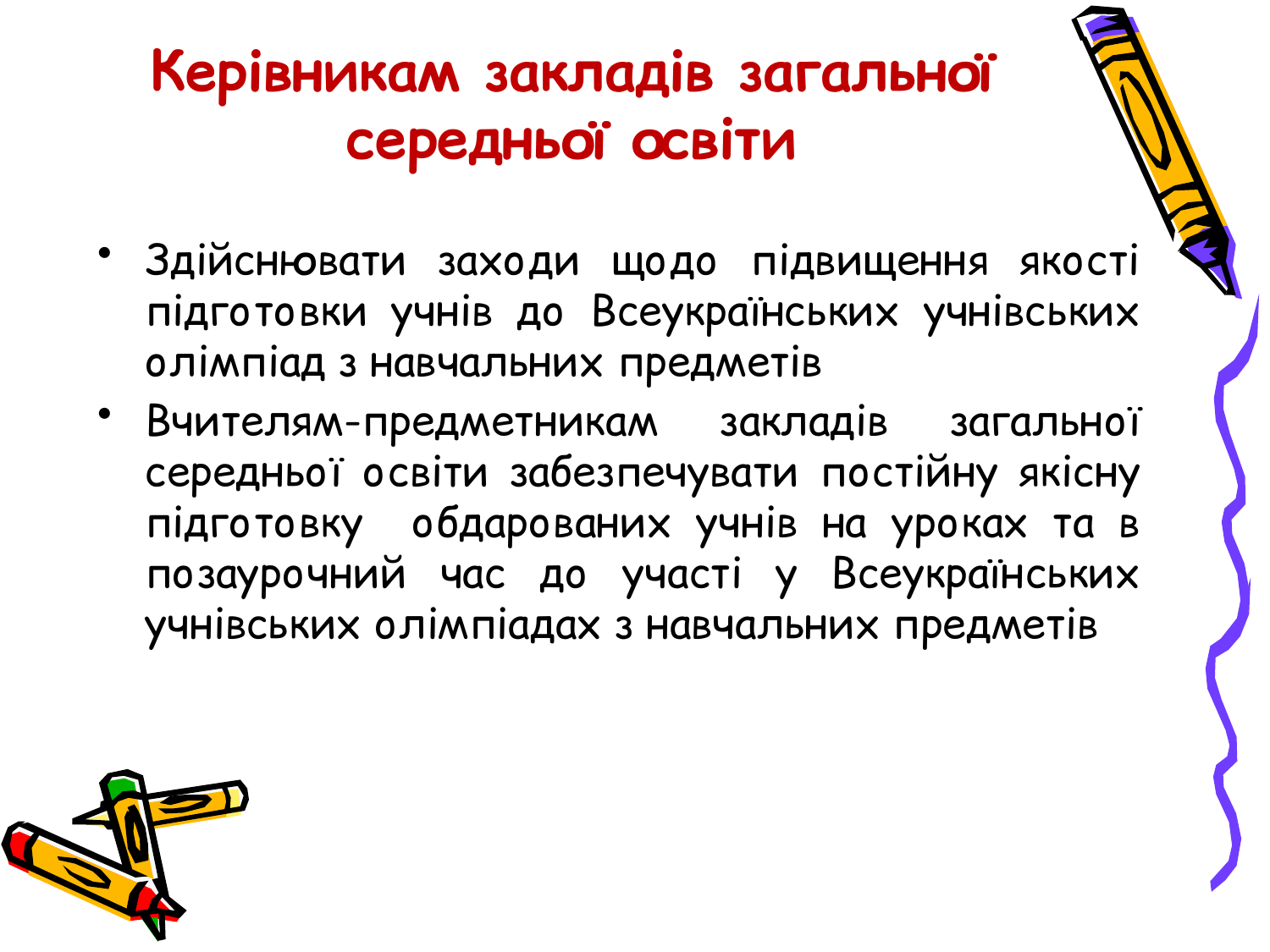

# Керівникам закладів загальної середньої освіти
Здійснювати заходи щодо підвищення якості підготовки учнів до Всеукраїнських учнівських олімпіад з навчальних предметів
Вчителям-предметникам закладів загальної середньої освіти забезпечувати постійну якісну підготовку  обдарованих учнів на уроках та в позаурочний час до участі у Всеукраїнських учнівських олімпіадах з навчальних предметів